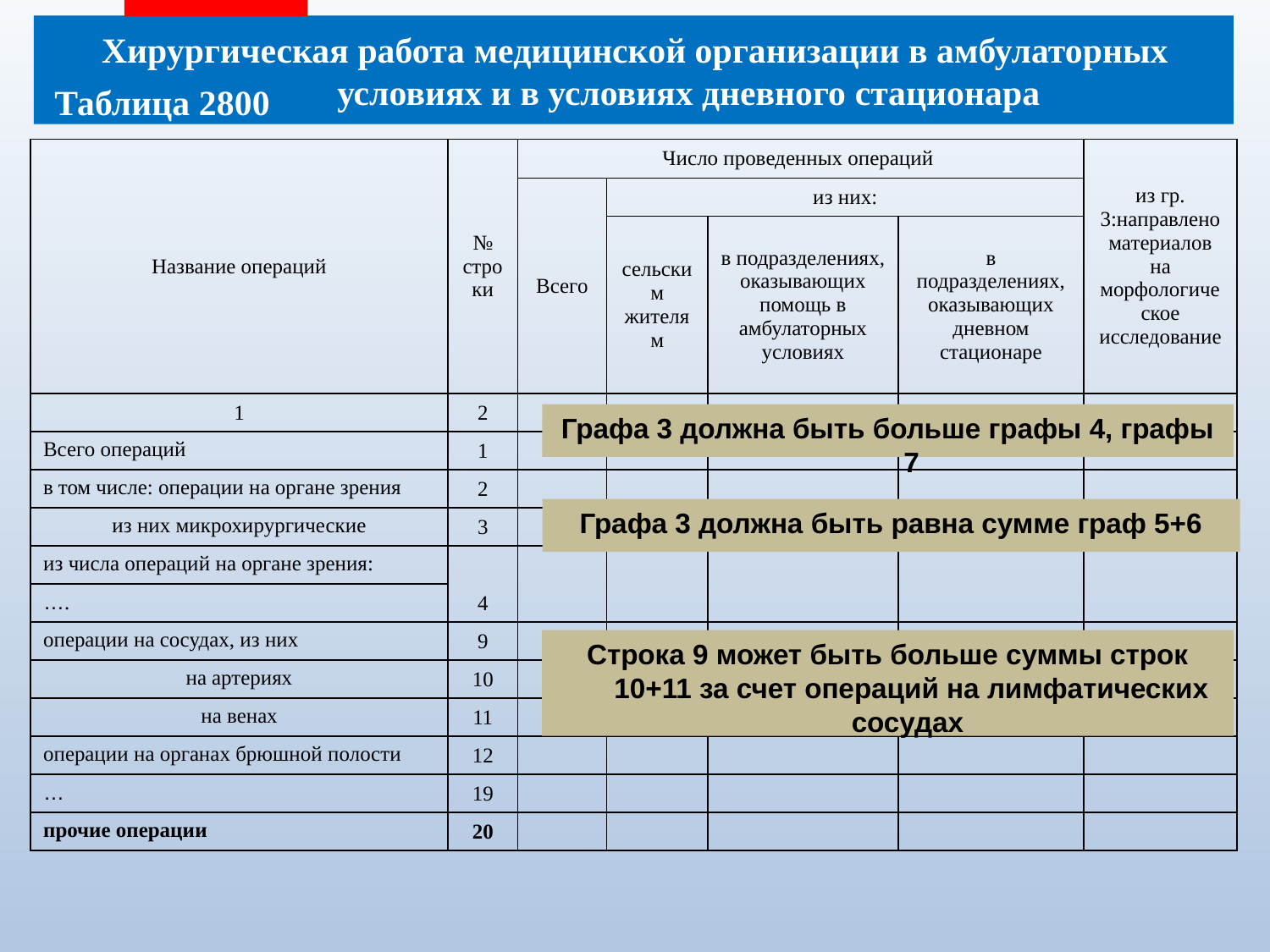

Хирургическая работа медицинской организации в амбулаторных условиях и в условиях дневного стационара
Таблица 2800
| Название операций | № строки | Число проведенных операций |  |  |  | из гр. 3:направлено материалов на морфологическое исследование |
| --- | --- | --- | --- | --- | --- | --- |
|  |  | Всего | из них: |  |  |  |
|  |  |  | сельским жителям | в подразделениях, оказывающих помощь в амбулаторных условиях | в подразделениях, оказывающих дневном стационаре |  |
| 1 | 2 | 3 | 4 | 5 | 6 | 7 |
| Всего операций | 1 |  |  |  |  |  |
| в том числе: операции на органе зрения | 2 |  |  |  |  |  |
| из них микрохирургические | 3 |  |  |  |  |  |
| из числа операций на органе зрения: | 4 |  |  |  |  |  |
| …. |  |  |  |  |  |  |
| операции на сосудах, из них | 9 |  |  |  |  |  |
| на артериях | 10 |  |  |  |  |  |
| на венах | 11 |  |  |  |  |  |
| операции на органах брюшной полости | 12 |  |  |  |  |  |
| … | 19 |  |  |  |  |  |
| прочие операции | 20 |  |  |  |  |  |
Графа 3 должна быть больше графы 4, графы 7
Графа 3 должна быть равна сумме граф 5+6
Строка 9 может быть больше суммы строк 10+11 за счет операций на лимфатических сосудах